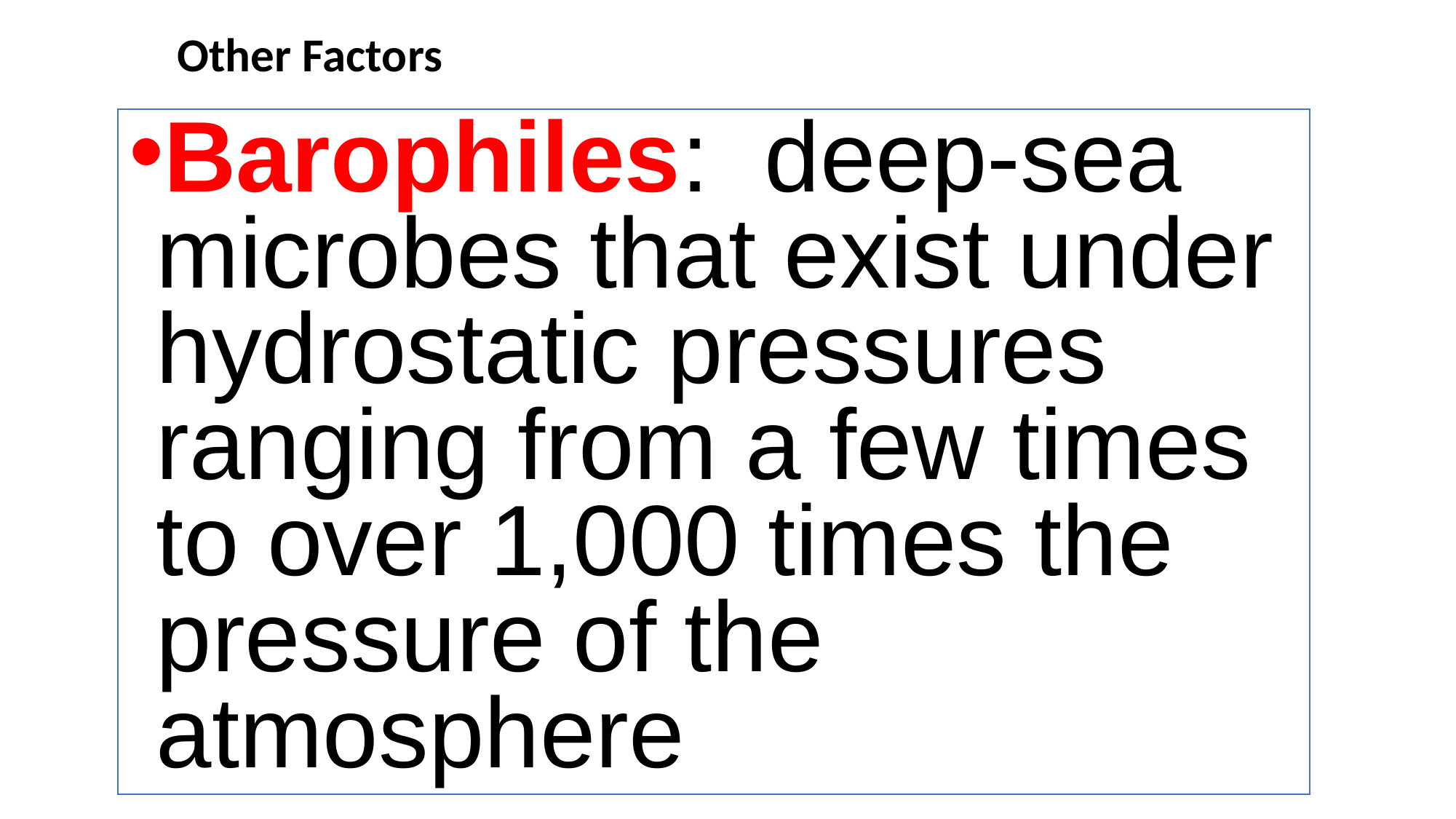

# Other Factors
Barophiles:  deep-sea microbes that exist under hydrostatic pressures ranging from a few times to over 1,000 times the pressure of the atmosphere